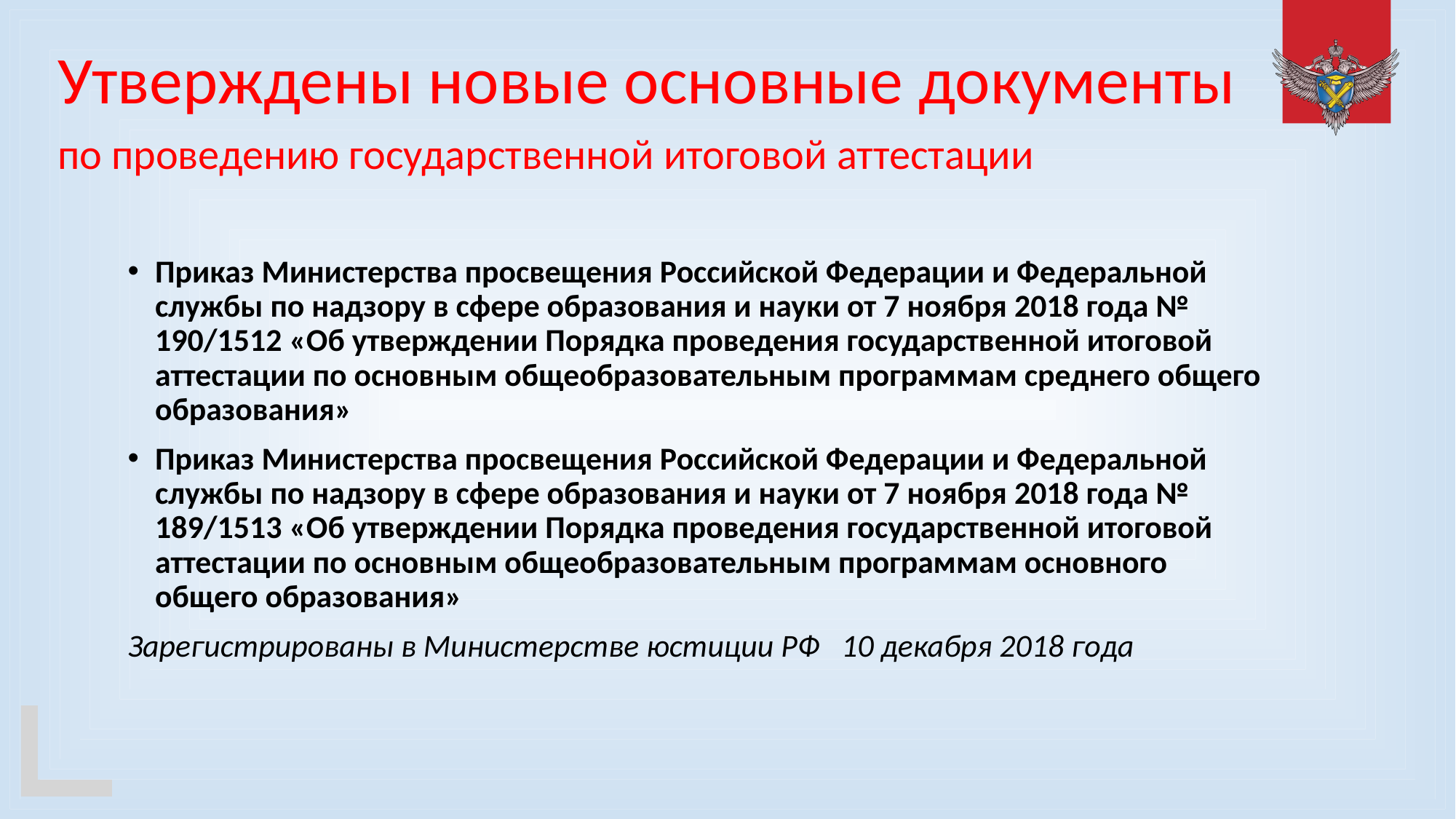

# Утверждены новые основные документы
по проведению государственной итоговой аттестации
Приказ Министерства просвещения Российской Федерации и Федеральной службы по надзору в сфере образования и науки от 7 ноября 2018 года № 190/1512 «Об утверждении Порядка проведения государственной итоговой аттестации по основным общеобразовательным программам среднего общего образования»
Приказ Министерства просвещения Российской Федерации и Федеральной службы по надзору в сфере образования и науки от 7 ноября 2018 года № 189/1513 «Об утверждении Порядка проведения государственной итоговой аттестации по основным общеобразовательным программам основного общего образования»
Зарегистрированы в Министерстве юстиции РФ   10 декабря 2018 года